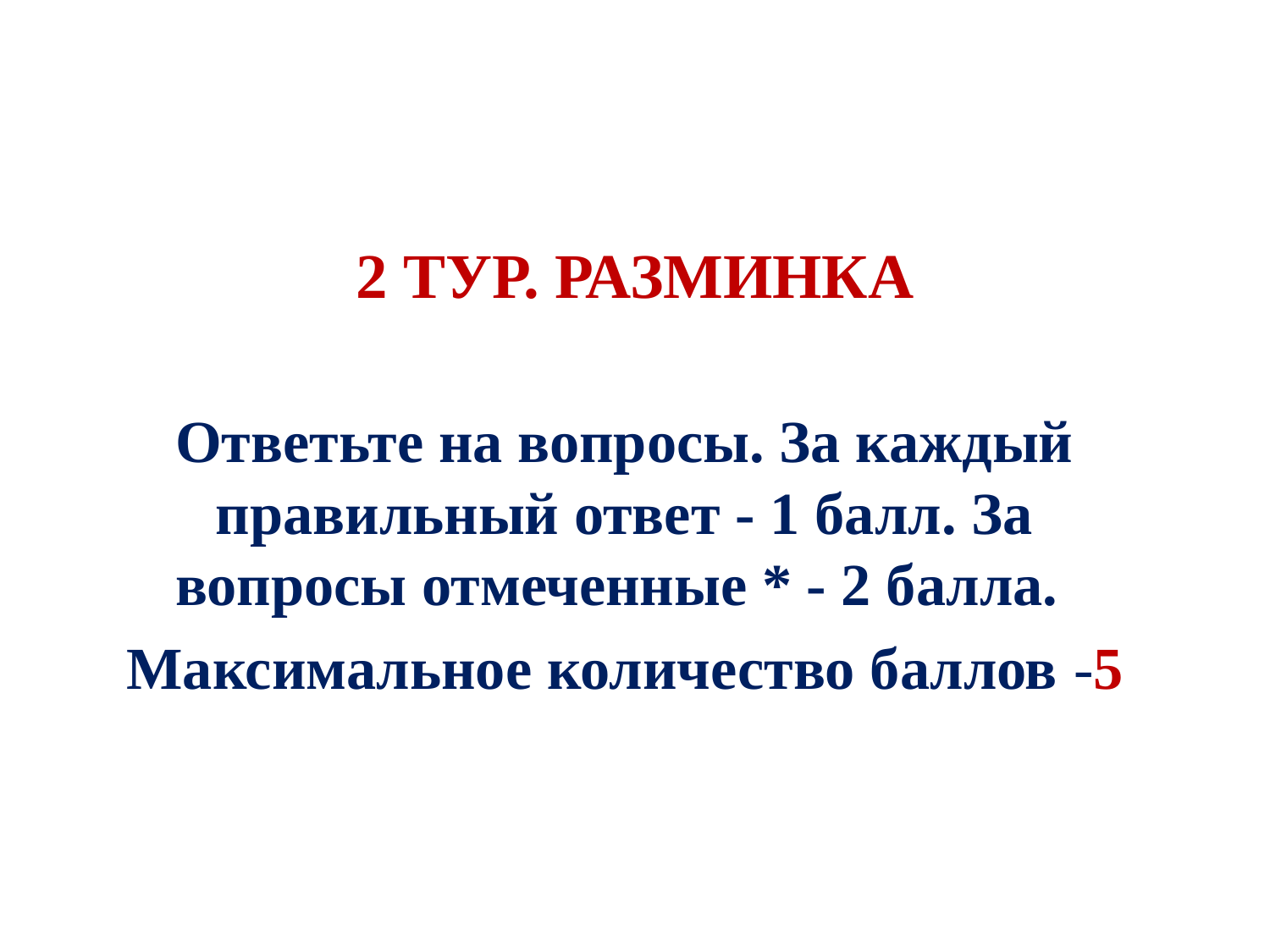

# 2 ТУР. РАЗМИНКА
Ответьте на вопросы. За каждый правильный ответ - 1 балл. За вопросы отмеченные * - 2 балла.
Максимальное количество баллов -5